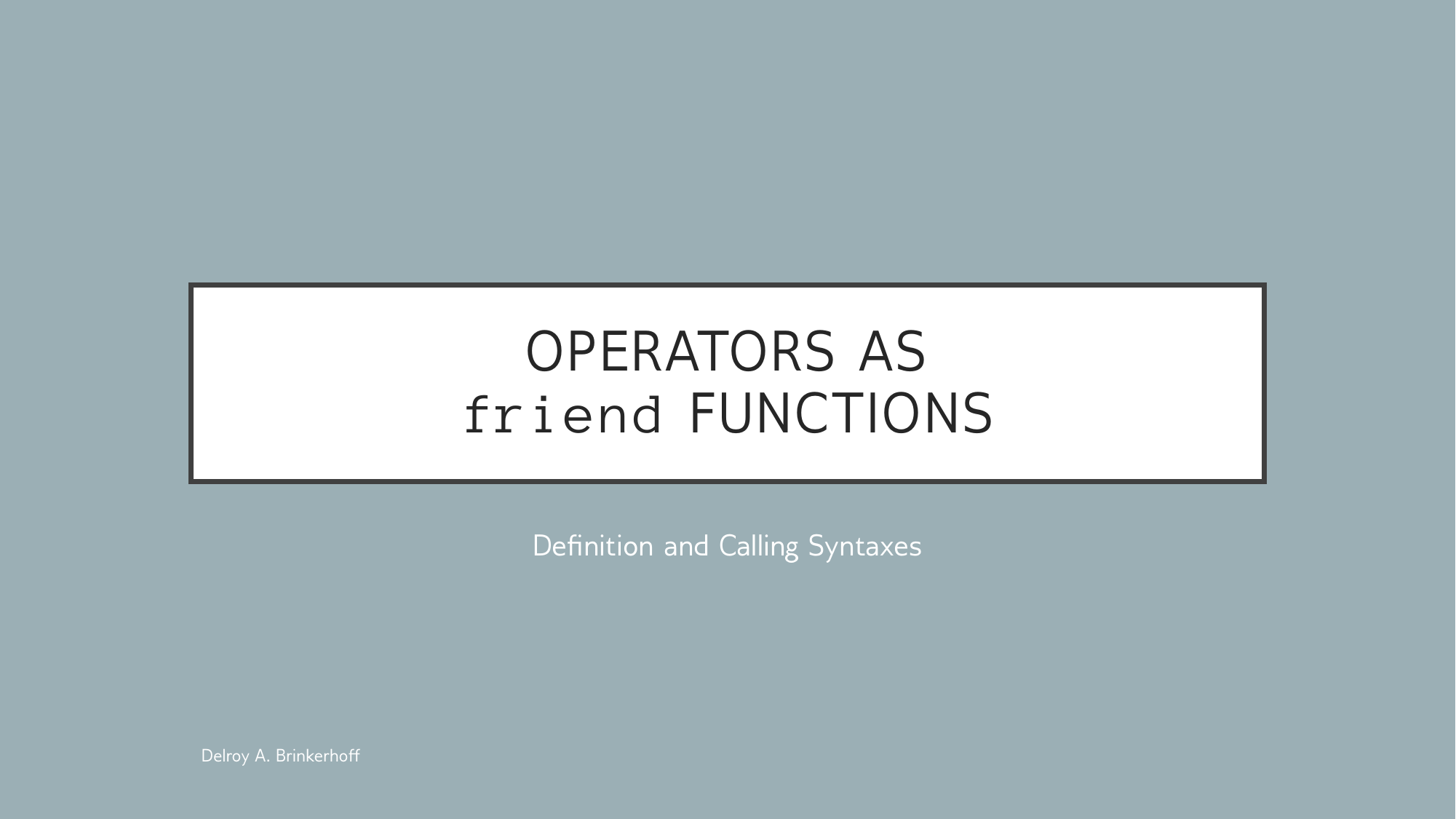

# Operators as friend Functions
Definition and Calling Syntaxes
Delroy A. Brinkerhoff